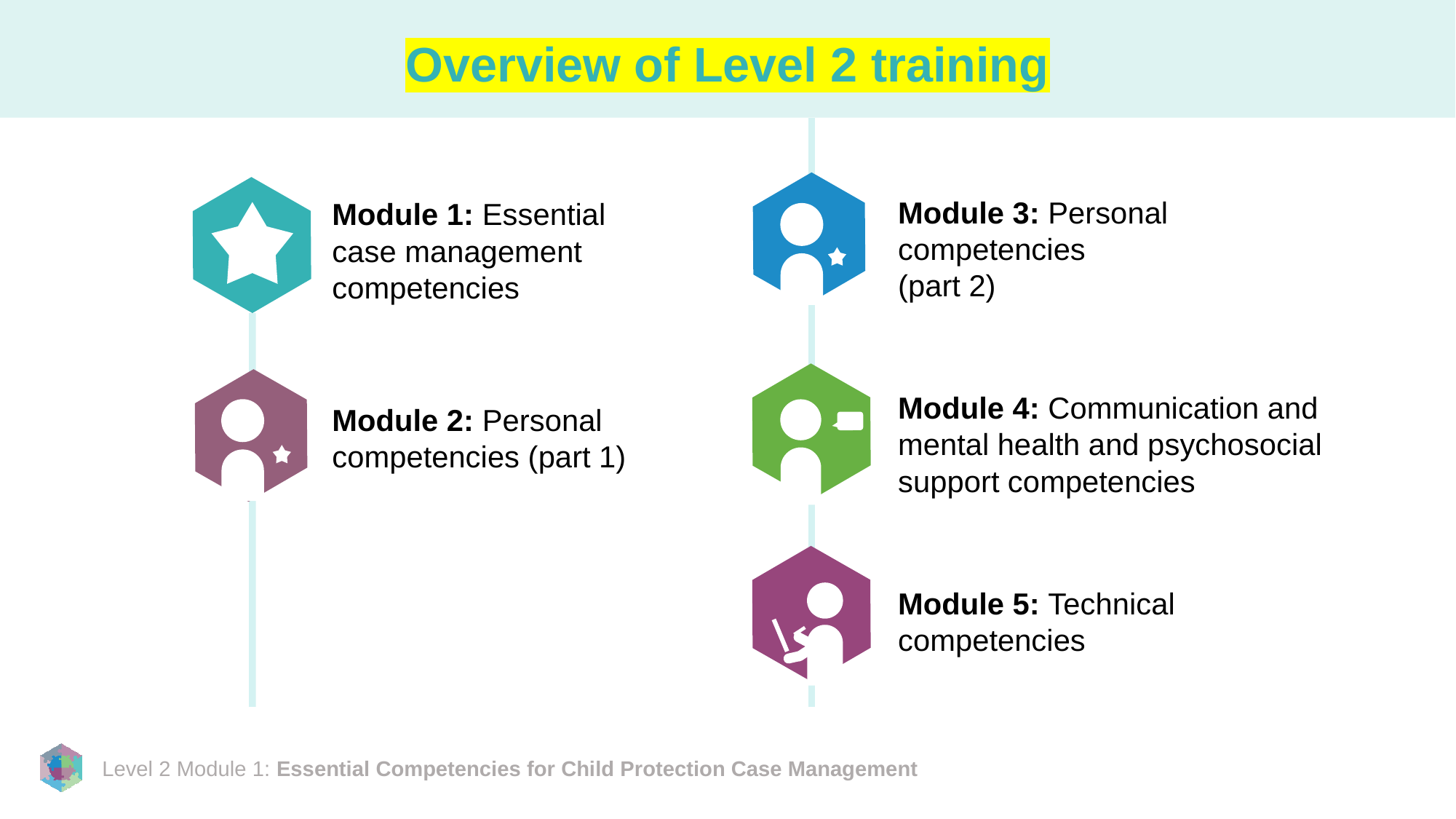

# Overview of Level 2 training

Module 3: Personal competencies
(part 2)
Module 1: Essential case management competencies

Module 4: Communication and mental health and psychosocial support competencies
Module 2: Personal competencies (part 1)

Module 5: Technical competencies